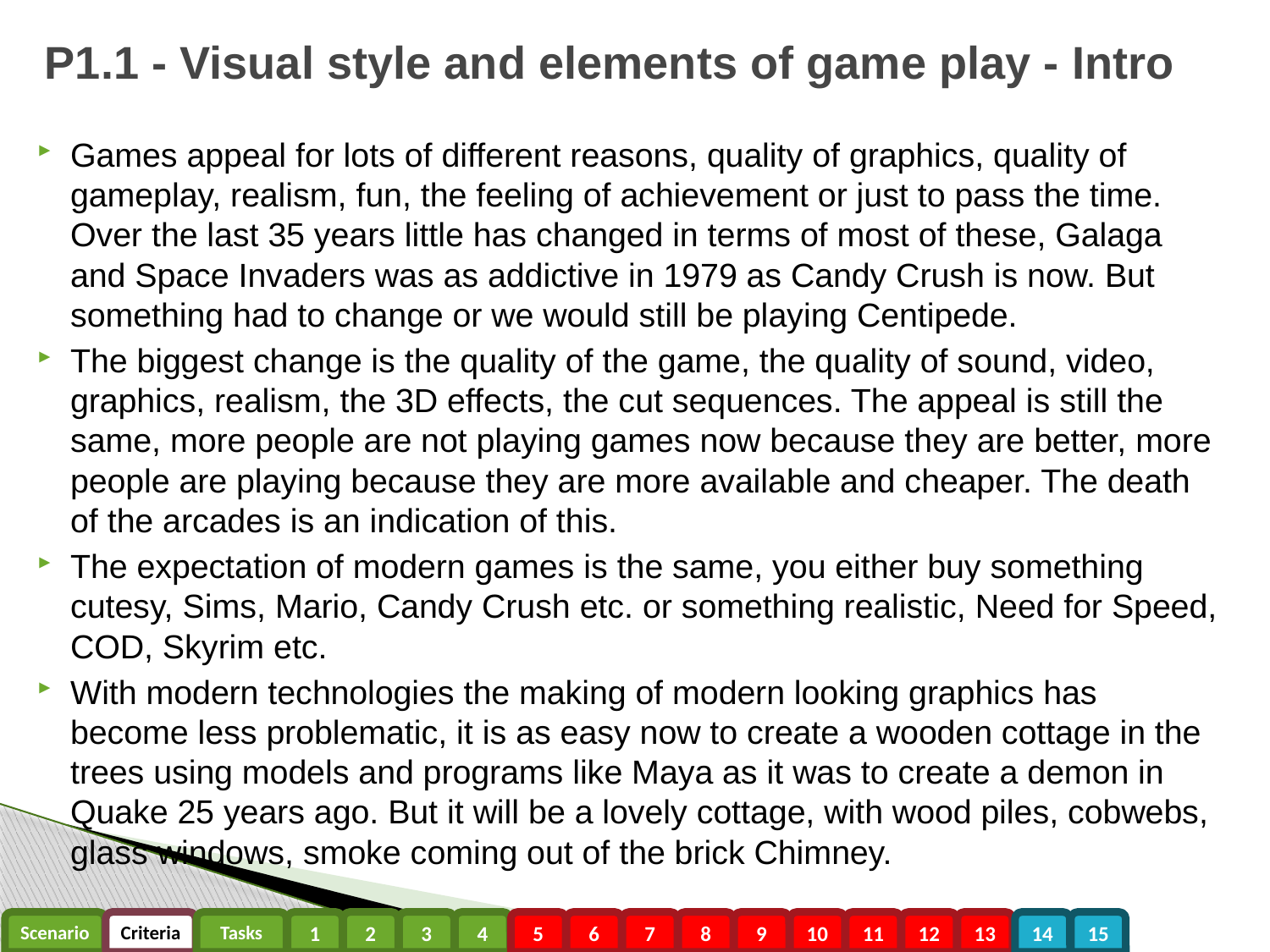

# P1.1 - Visual style and elements of game play - Intro
Games appeal for lots of different reasons, quality of graphics, quality of gameplay, realism, fun, the feeling of achievement or just to pass the time. Over the last 35 years little has changed in terms of most of these, Galaga and Space Invaders was as addictive in 1979 as Candy Crush is now. But something had to change or we would still be playing Centipede.
The biggest change is the quality of the game, the quality of sound, video, graphics, realism, the 3D effects, the cut sequences. The appeal is still the same, more people are not playing games now because they are better, more people are playing because they are more available and cheaper. The death of the arcades is an indication of this.
The expectation of modern games is the same, you either buy something cutesy, Sims, Mario, Candy Crush etc. or something realistic, Need for Speed, COD, Skyrim etc.
With modern technologies the making of modern looking graphics has become less problematic, it is as easy now to create a wooden cottage in the trees using models and programs like Maya as it was to create a demon in Quake 25 years ago. But it will be a lovely cottage, with wood piles, cobwebs, glass windows, smoke coming out of the brick Chimney.